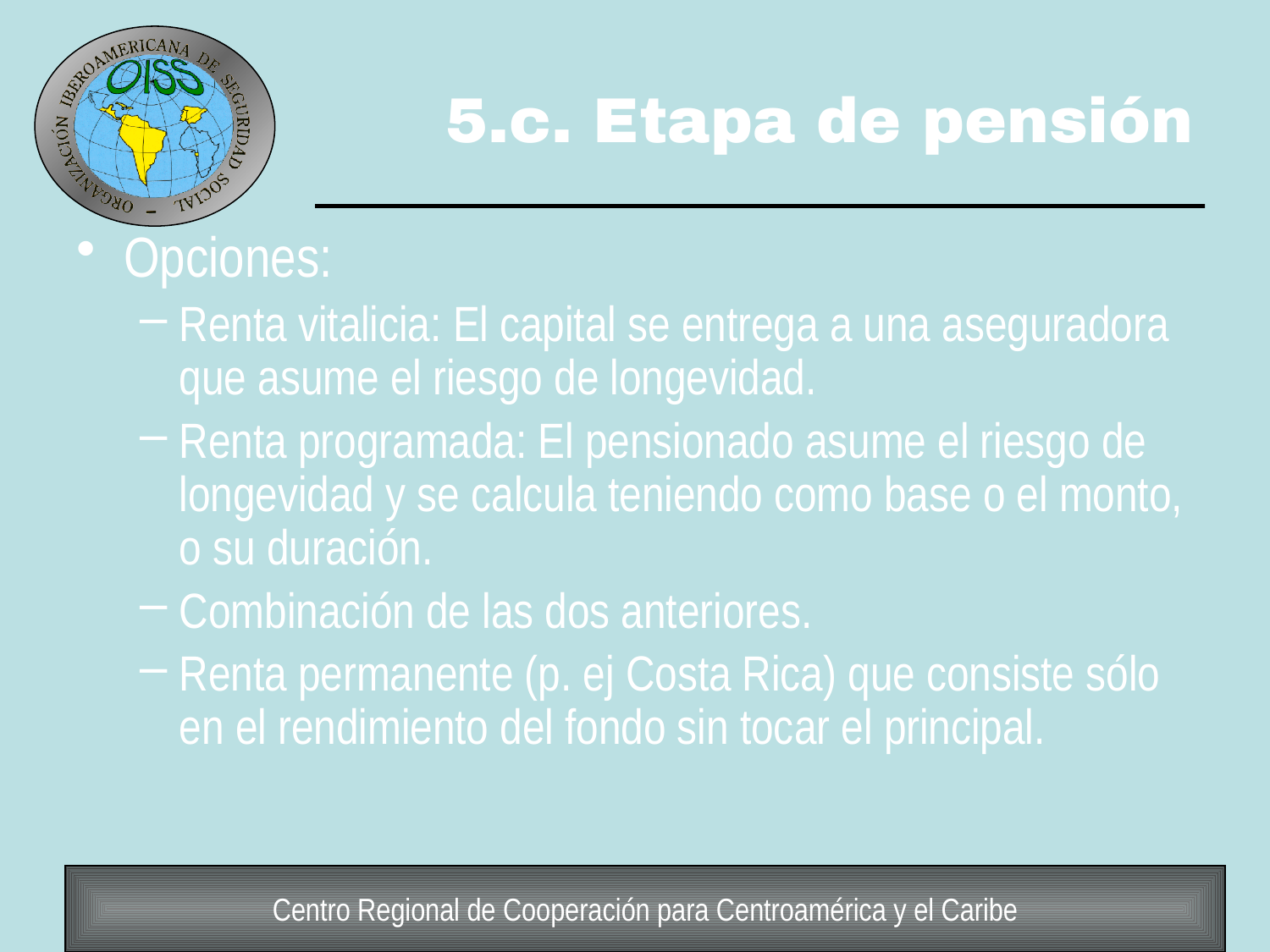

# 5.c. Etapa de pensión
Opciones:
Renta vitalicia: El capital se entrega a una aseguradora que asume el riesgo de longevidad.
Renta programada: El pensionado asume el riesgo de longevidad y se calcula teniendo como base o el monto, o su duración.
Combinación de las dos anteriores.
Renta permanente (p. ej Costa Rica) que consiste sólo en el rendimiento del fondo sin tocar el principal.